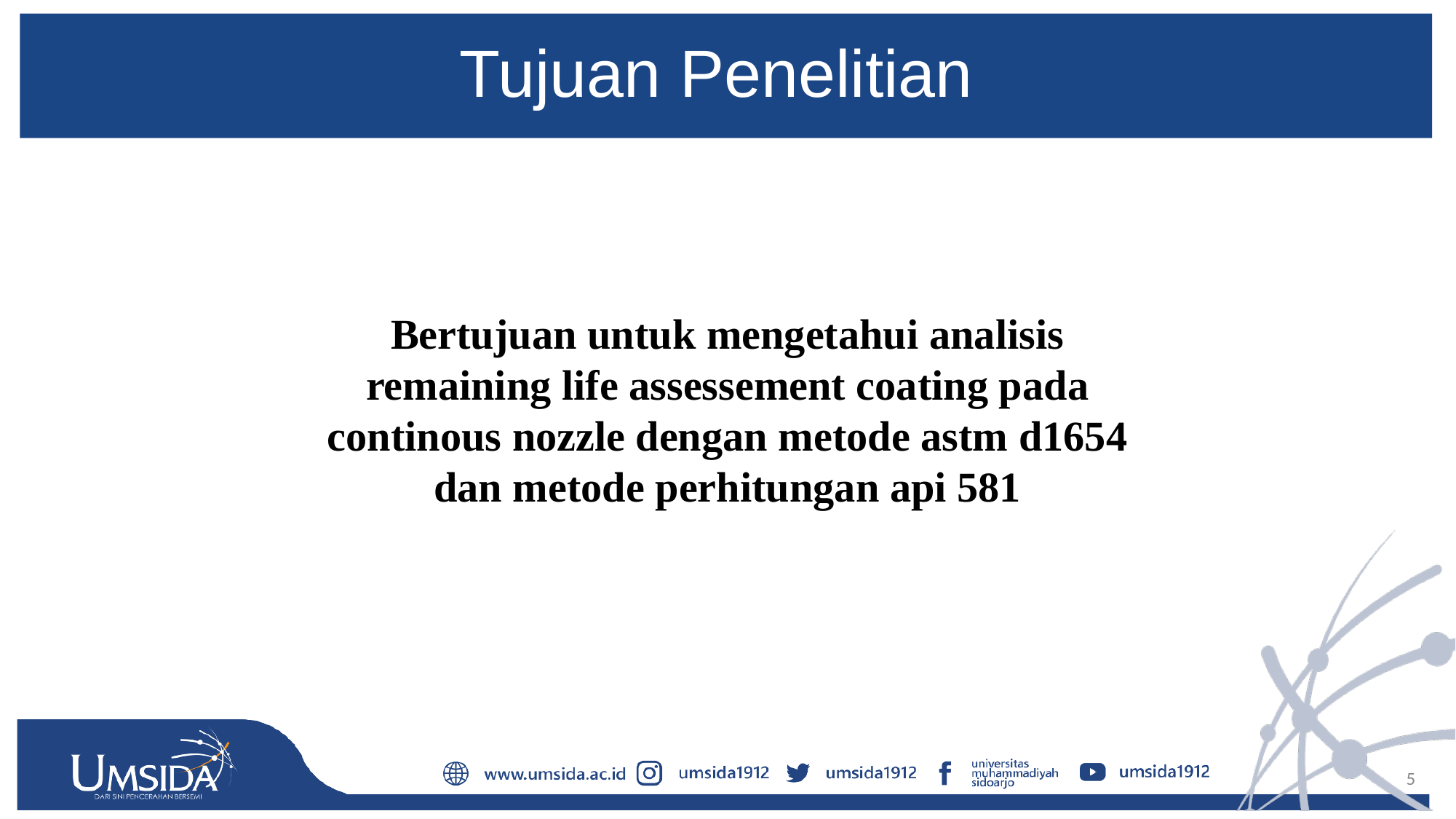

# Tujuan Penelitian
Bertujuan untuk mengetahui analisis remaining life assessement coating pada continous nozzle dengan metode astm d1654 dan metode perhitungan api 581